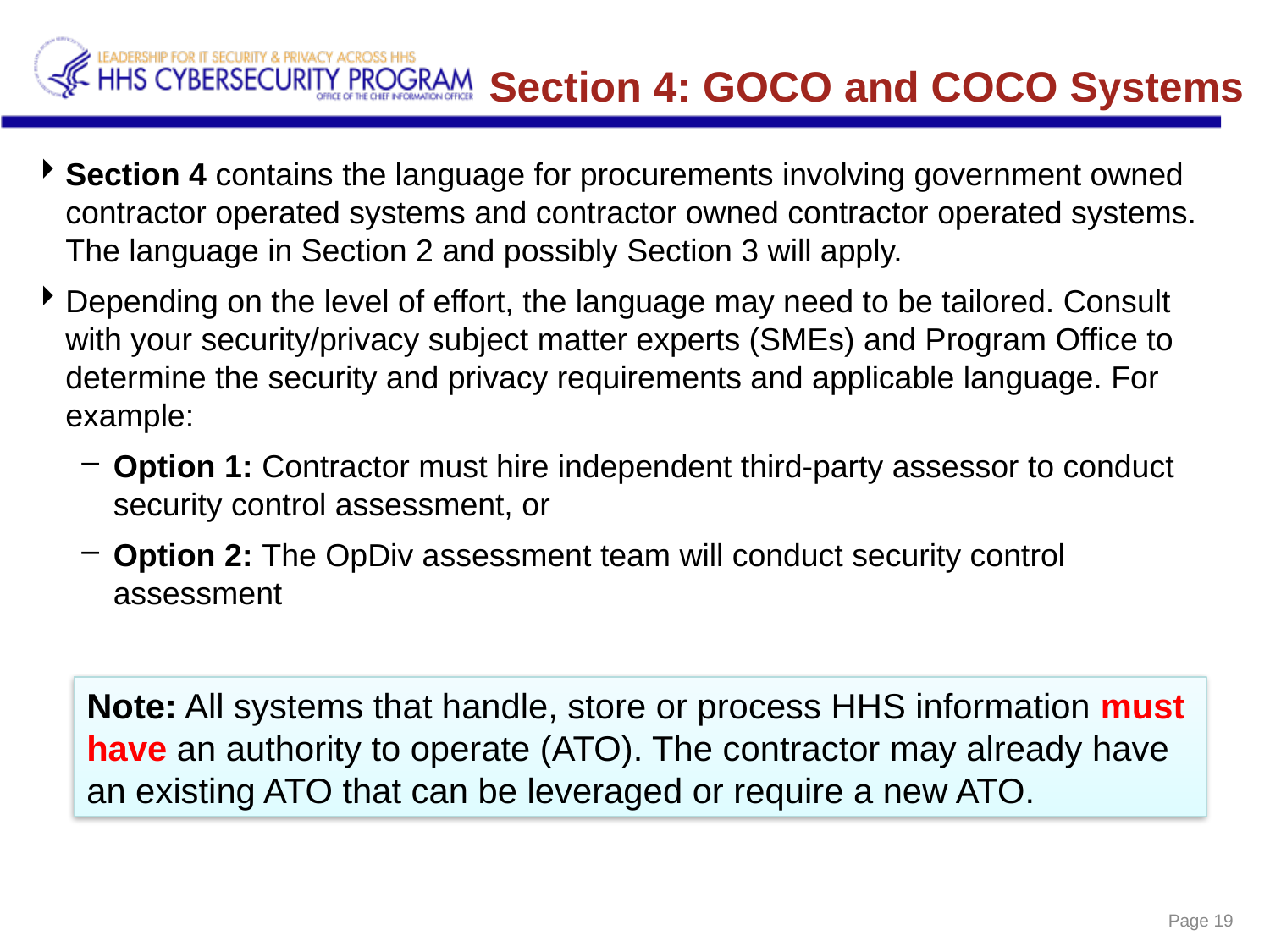

# Section 4: GOCO and COCO Systems
Section 4 contains the language for procurements involving government owned contractor operated systems and contractor owned contractor operated systems. The language in Section 2 and possibly Section 3 will apply.
Depending on the level of effort, the language may need to be tailored. Consult with your security/privacy subject matter experts (SMEs) and Program Office to determine the security and privacy requirements and applicable language. For example:
Option 1: Contractor must hire independent third-party assessor to conduct security control assessment, or
Option 2: The OpDiv assessment team will conduct security control assessment

Note: All systems that handle, store or process HHS information must have an authority to operate (ATO). The contractor may already have an existing ATO that can be leveraged or require a new ATO.
Page 19